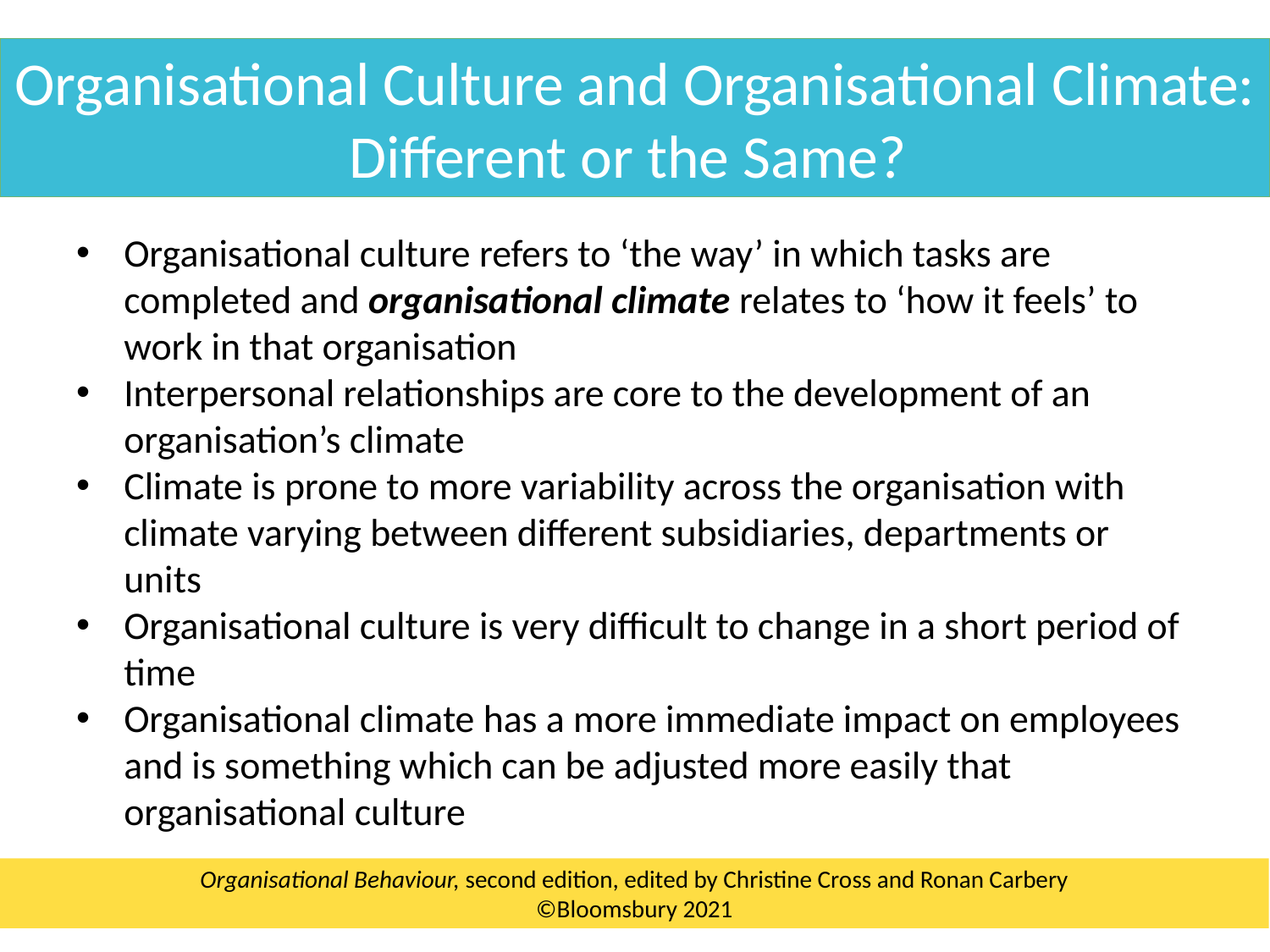

Organisational Culture and Organisational Climate: Different or the Same?
Organisational culture refers to ‘the way’ in which tasks are completed and organisational climate relates to ‘how it feels’ to work in that organisation
Interpersonal relationships are core to the development of an organisation’s climate
Climate is prone to more variability across the organisation with climate varying between different subsidiaries, departments or units
Organisational culture is very difficult to change in a short period of time
Organisational climate has a more immediate impact on employees and is something which can be adjusted more easily that organisational culture